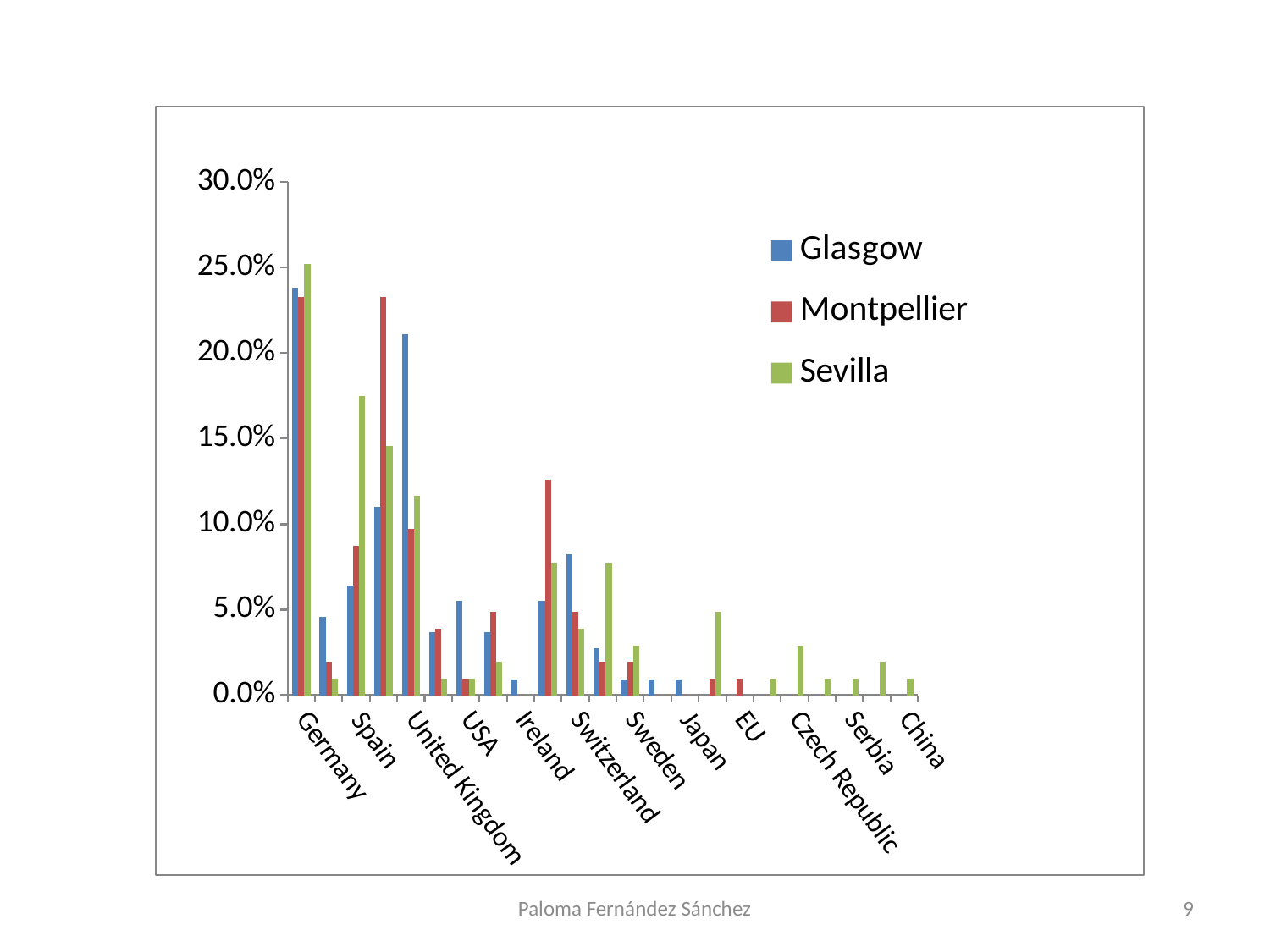

### Chart

| Category | Glasgow | Montpellier | Sevilla |
|---|---|---|---|
| Germany | 0.23853211009174316 | 0.2330097087378641 | 0.25242718446601936 |
| Netherlands | 0.04587155963302752 | 0.019417475728155345 | 0.00970873786407767 |
| Spain | 0.06422018348623854 | 0.08737864077669906 | 0.17475728155339812 |
| France | 0.11009174311926606 | 0.2330097087378641 | 0.14563106796116504 |
| United Kingdom | 0.21100917431192667 | 0.0970873786407767 | 0.11650485436893206 |
| Belgium | 0.036697247706422034 | 0.03883495145631068 | 0.00970873786407767 |
| USA | 0.05504587155963303 | 0.00970873786407767 | 0.00970873786407767 |
| Austria | 0.036697247706422034 | 0.04854368932038836 | 0.019417475728155345 |
| Ireland | 0.009174311926605505 | 0.0 | 0.0 |
| Italy | 0.05504587155963303 | 0.12621359223300968 | 0.07766990291262137 |
| Switzerland | 0.08256880733944956 | 0.04854368932038836 | 0.03883495145631068 |
| Poland | 0.027522935779816522 | 0.019417475728155345 | 0.07766990291262137 |
| Sweden | 0.009174311926605505 | 0.019417475728155345 | 0.029126213592233007 |
| Azerbajan | 0.009174311926605505 | 0.0 | 0.0 |
| Japan | 0.009174311926605505 | 0.0 | 0.0 |
| Portugal | 0.0 | 0.00970873786407767 | 0.04854368932038836 |
| EU | 0.0 | 0.00970873786407767 | 0.0 |
| Norway | 0.0 | 0.0 | 0.00970873786407767 |
| Czech Republic | 0.0 | 0.0 | 0.029126213592233007 |
| Hungary | 0.0 | 0.0 | 0.00970873786407767 |
| Serbia | 0.0 | 0.0 | 0.00970873786407767 |
| Russia | 0.0 | 0.0 | 0.019417475728155345 |
| China | 0.0 | 0.0 | 0.00970873786407767 |
Paloma Fernández Sánchez
9